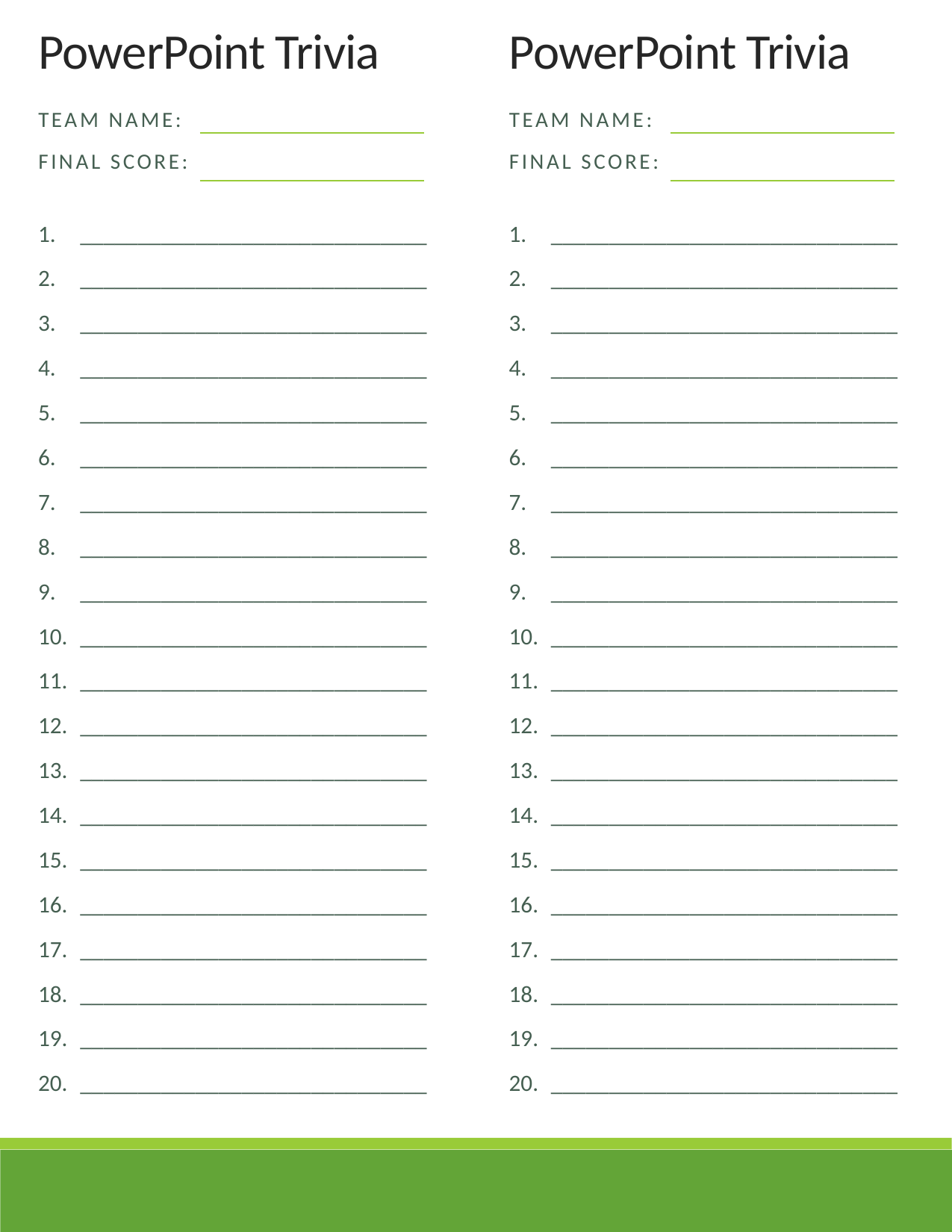

# PowerPoint Trivia
PowerPoint Trivia
Team Name:
Final score:
Team Name:
Final score:
______________________________
______________________________
______________________________
______________________________
______________________________
______________________________
______________________________
______________________________
______________________________
______________________________
______________________________
______________________________
______________________________
______________________________
______________________________
______________________________
______________________________
______________________________
______________________________
______________________________
______________________________
______________________________
______________________________
______________________________
______________________________
______________________________
______________________________
______________________________
______________________________
______________________________
______________________________
______________________________
______________________________
______________________________
______________________________
______________________________
______________________________
______________________________
______________________________
______________________________